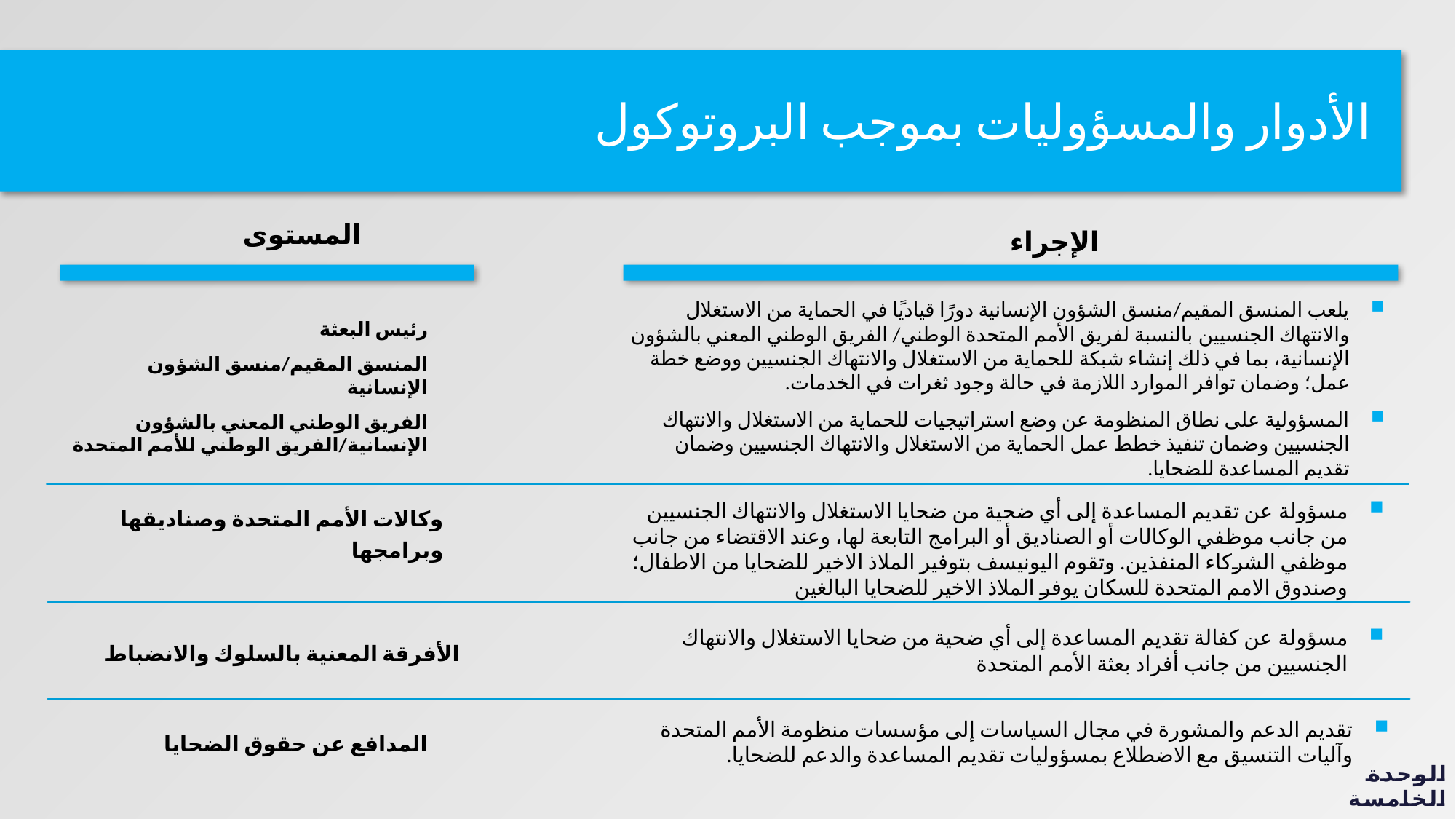

# الأدوار والمسؤوليات بموجب البروتوكول
المستوى
الإجراء

يلعب المنسق المقيم/منسق الشؤون الإنسانية دورًا قياديًا في الحماية من الاستغلال والانتهاك الجنسيين بالنسبة لفريق الأمم المتحدة الوطني/ الفريق الوطني المعني بالشؤون الإنسانية، بما في ذلك إنشاء شبكة للحماية من الاستغلال والانتهاك الجنسيين ووضع خطة عمل؛ وضمان توافر الموارد اللازمة في حالة وجود ثغرات في الخدمات.
المسؤولية على نطاق المنظومة عن وضع استراتيجيات للحماية من الاستغلال والانتهاك الجنسيين وضمان تنفيذ خطط عمل الحماية من الاستغلال والانتهاك الجنسيين وضمان تقديم المساعدة للضحايا.
رئيس البعثة
المنسق المقيم/منسق الشؤون الإنسانية
الفريق الوطني المعني بالشؤون الإنسانية/الفريق الوطني للأمم المتحدة
مسؤولة عن تقديم المساعدة إلى أي ضحية من ضحايا الاستغلال والانتهاك الجنسيين من جانب موظفي الوكالات أو الصناديق أو البرامج التابعة لها، وعند الاقتضاء من جانب موظفي الشركاء المنفذين. وتقوم اليونيسف بتوفير الملاذ الاخير للضحايا من الاطفال؛ وصندوق الامم المتحدة للسكان يوفر الملاذ الاخير للضحايا البالغين
وكالات الأمم المتحدة وصناديقها وبرامجها
مسؤولة عن كفالة تقديم المساعدة إلى أي ضحية من ضحايا الاستغلال والانتهاك الجنسيين من جانب أفراد بعثة الأمم المتحدة
الأفرقة المعنية بالسلوك والانضباط
تقديم الدعم والمشورة في مجال السياسات إلى مؤسسات منظومة الأمم المتحدة وآليات التنسيق مع الاضطلاع بمسؤوليات تقديم المساعدة والدعم للضحايا.
المدافع عن حقوق الضحايا
الوحدة الخامسة